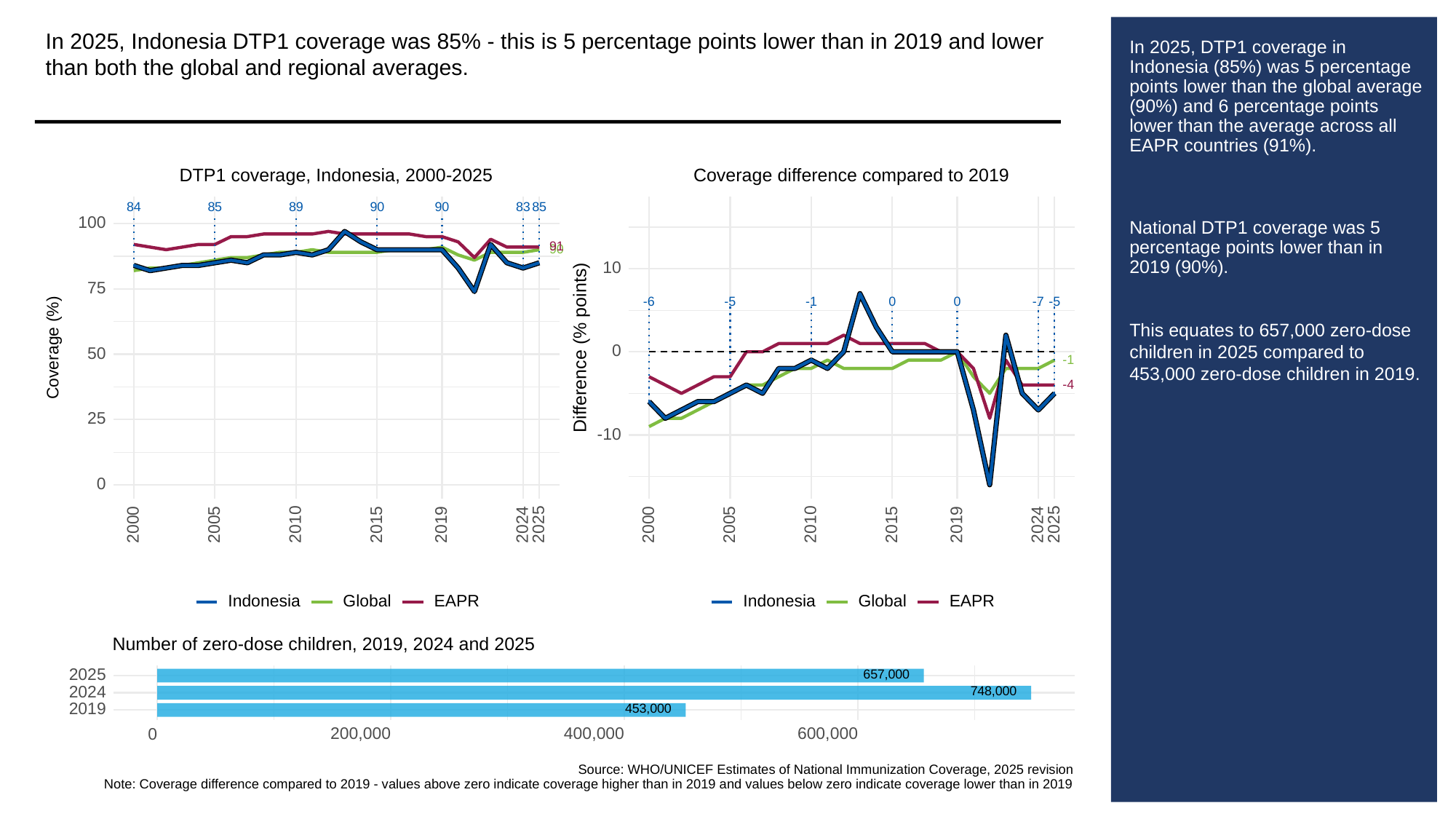

In 2025, Indonesia DTP1 coverage was 85% - this is 5 percentage points lower than in 2019 and lower than both the global and regional averages.
# In 2025, DTP1 coverage in Indonesia (85%) was 5 percentage points lower than the global average (90%) and 6 percentage points lower than the average across all EAPR countries (91%).

National DTP1 coverage was 5 percentage points lower than in 2019 (90%).

This equates to 657,000 zero-dose children in 2025 compared to 453,000 zero-dose children in 2019.

Coverage difference compared to 2019
DTP1 coverage, Indonesia, 2000-2025

83
84
85
89
90
90
85
100

91
90

10

75

-6
0
0
-1
-5
-5
-7

Difference (% points)
Coverage (%)
0
50

-1
-4

25

-10

0

2000
2005
2010
2015
2019
2024
2025
2000
2005
2010
2015
2019
2024
2025
Global
Global
Indonesia
Indonesia
EAPR
EAPR

Number of zero-dose children, 2019, 2024 and 2025

657,000
2025

748,000
2024

453,000
2019

200,000
400,000
600,000
0
Source: WHO/UNICEF Estimates of National Immunization Coverage, 2025 revision
Note: Coverage difference compared to 2019 - values above zero indicate coverage higher than in 2019 and values below zero indicate coverage lower than in 2019